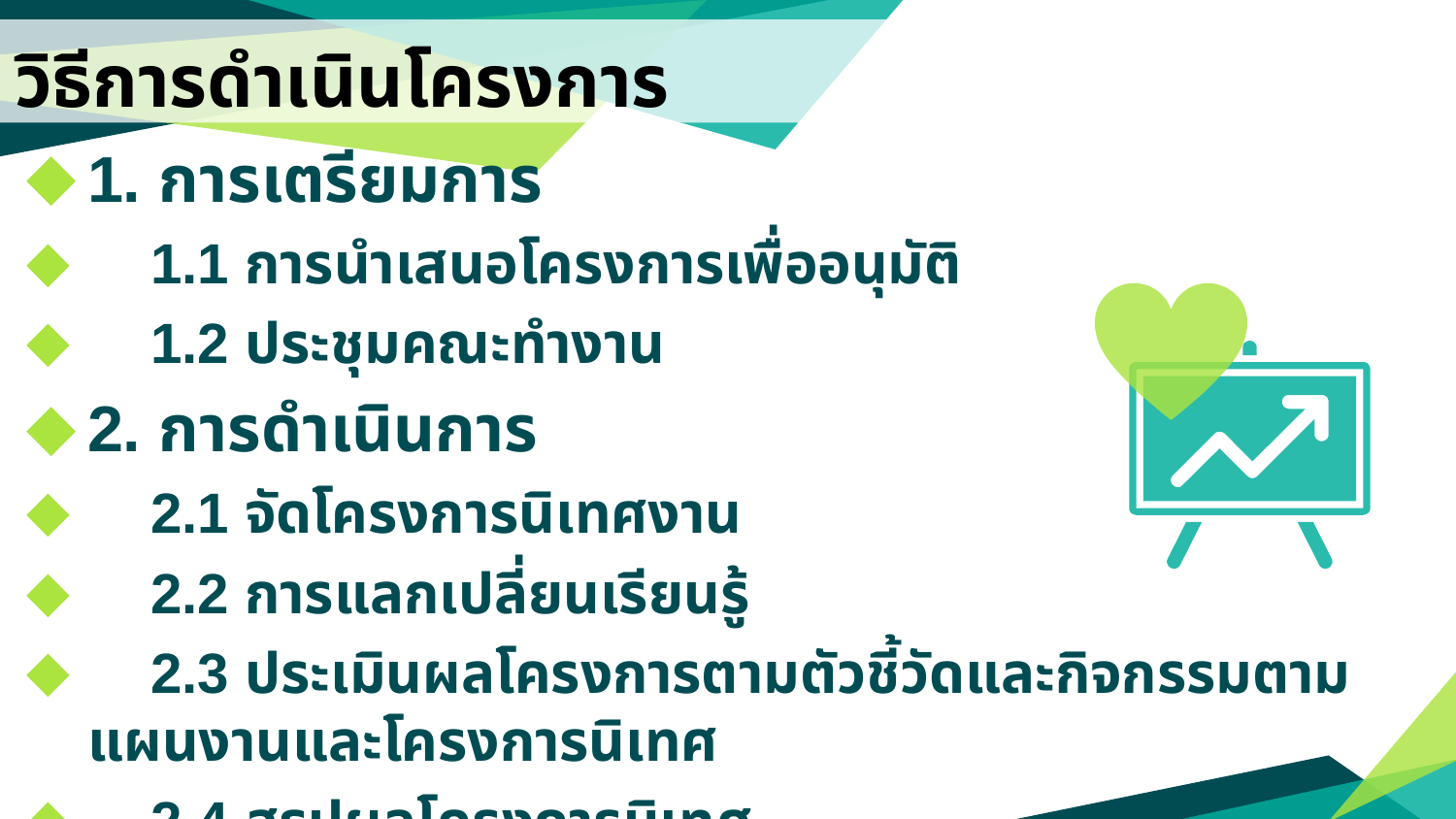

วิธีการดำเนินโครงการ
1. การเตรียมการ
    1.1 การนำเสนอโครงการเพื่ออนุมัติ
    1.2 ประชุมคณะทำงาน
2. การดำเนินการ
    2.1 จัดโครงการนิเทศงาน
    2.2 การแลกเปลี่ยนเรียนรู้
    2.3 ประเมินผลโครงการตามตัวชี้วัดและกิจกรรมตามแผนงานและโครงการนิเทศ
    2.4 สรุปผลโครงการนิเทศ